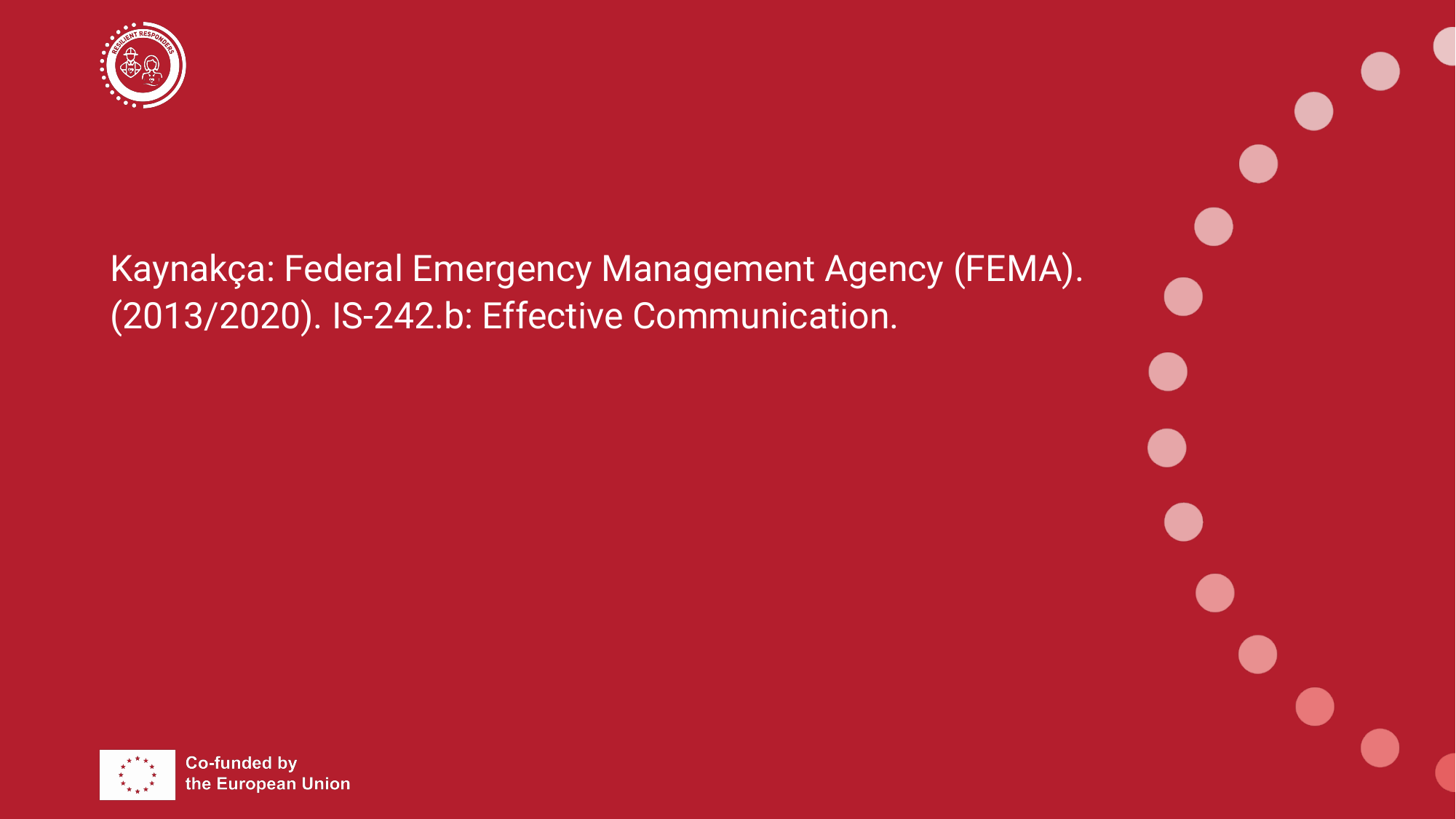

Kaynakça: Federal Emergency Management Agency (FEMA). (2013/2020). IS-242.b: Effective Communication.